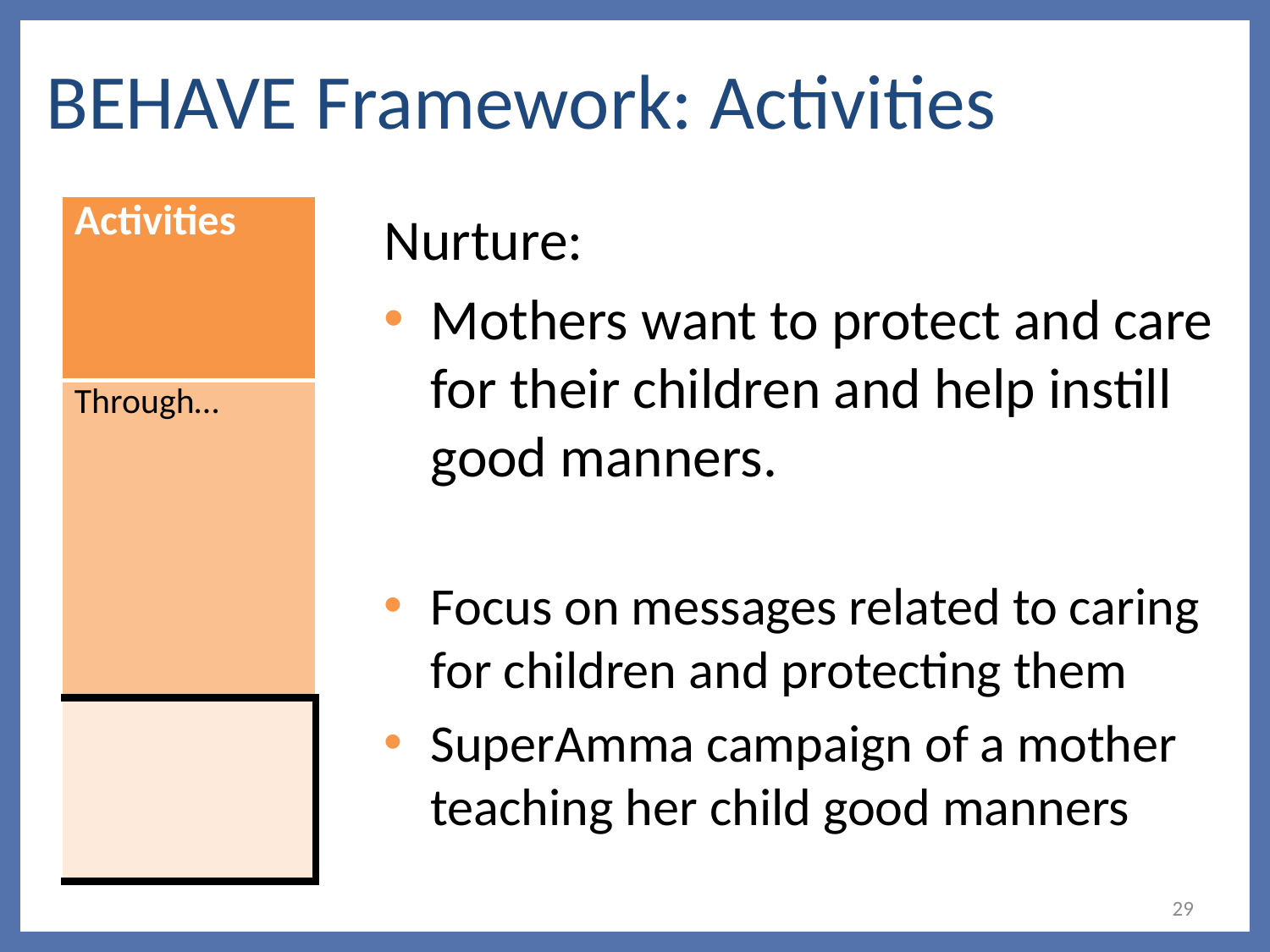

# BEHAVE Framework: Activities
| Activities |
| --- |
| Through… |
|  |
Nurture:
Mothers want to protect and care for their children and help instill good manners.

Focus on messages related to caring for children and protecting them
SuperAmma campaign of a mother teaching her child good manners

29